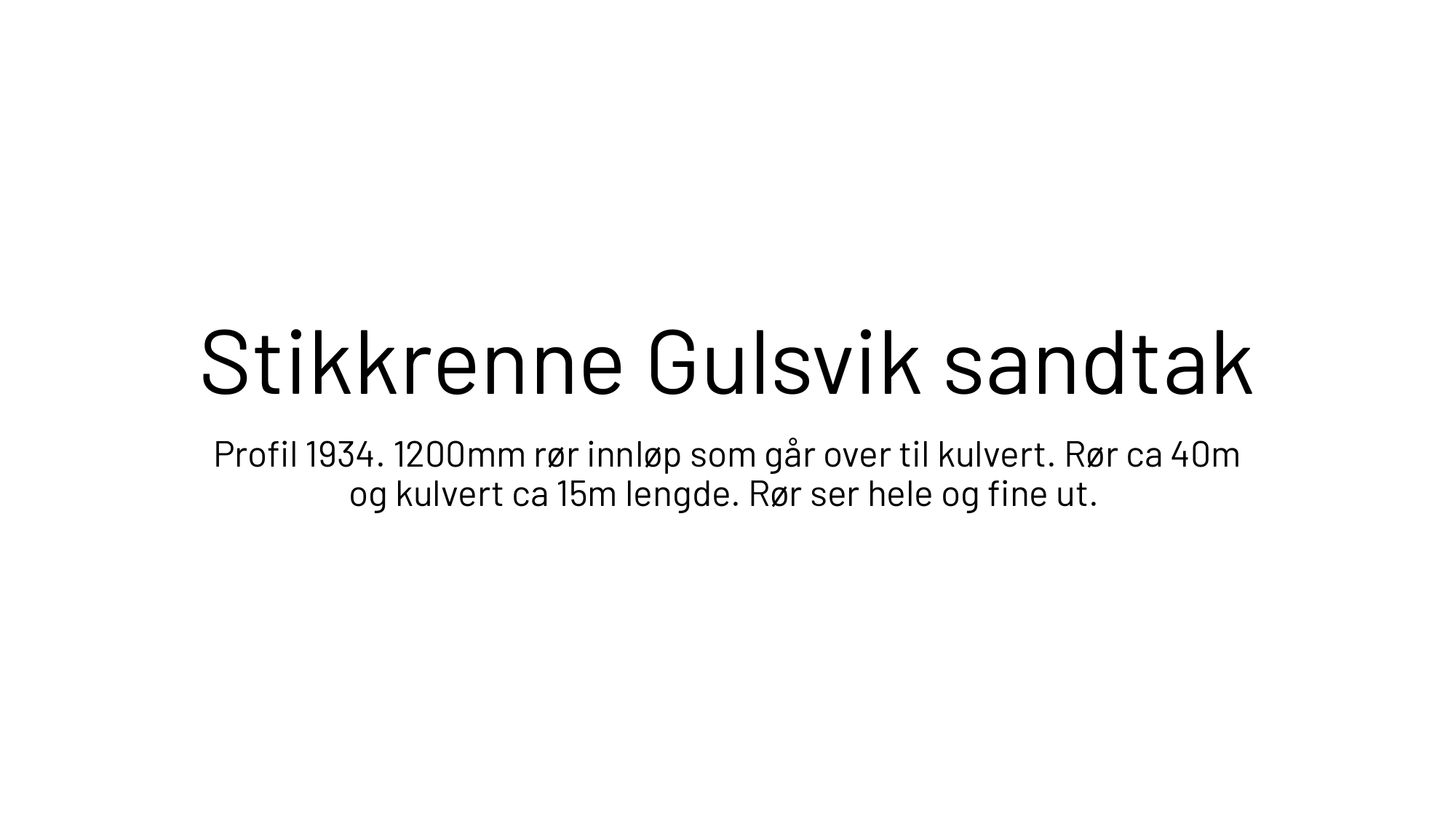

# Stikkrenne Gulsvik sandtak
Profil 1934. 1200mm rør innløp som går over til kulvert. Rør ca 40m og kulvert ca 15m lengde. Rør ser hele og fine ut.